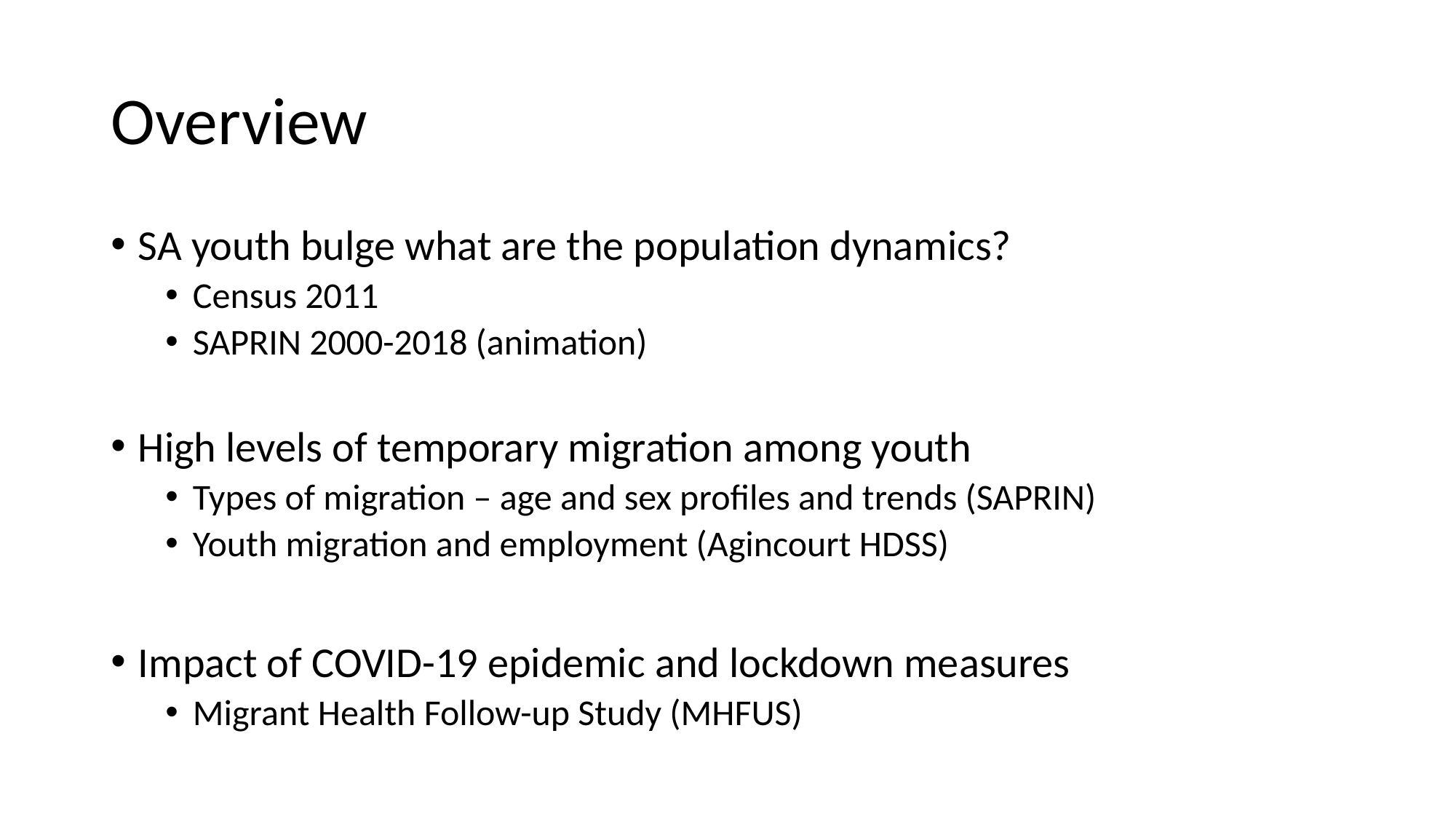

# Overview
SA youth bulge what are the population dynamics?
Census 2011
SAPRIN 2000-2018 (animation)

High levels of temporary migration among youth
Types of migration – age and sex profiles and trends (SAPRIN)
Youth migration and employment (Agincourt HDSS)

Impact of COVID-19 epidemic and lockdown measures
Migrant Health Follow-up Study (MHFUS)